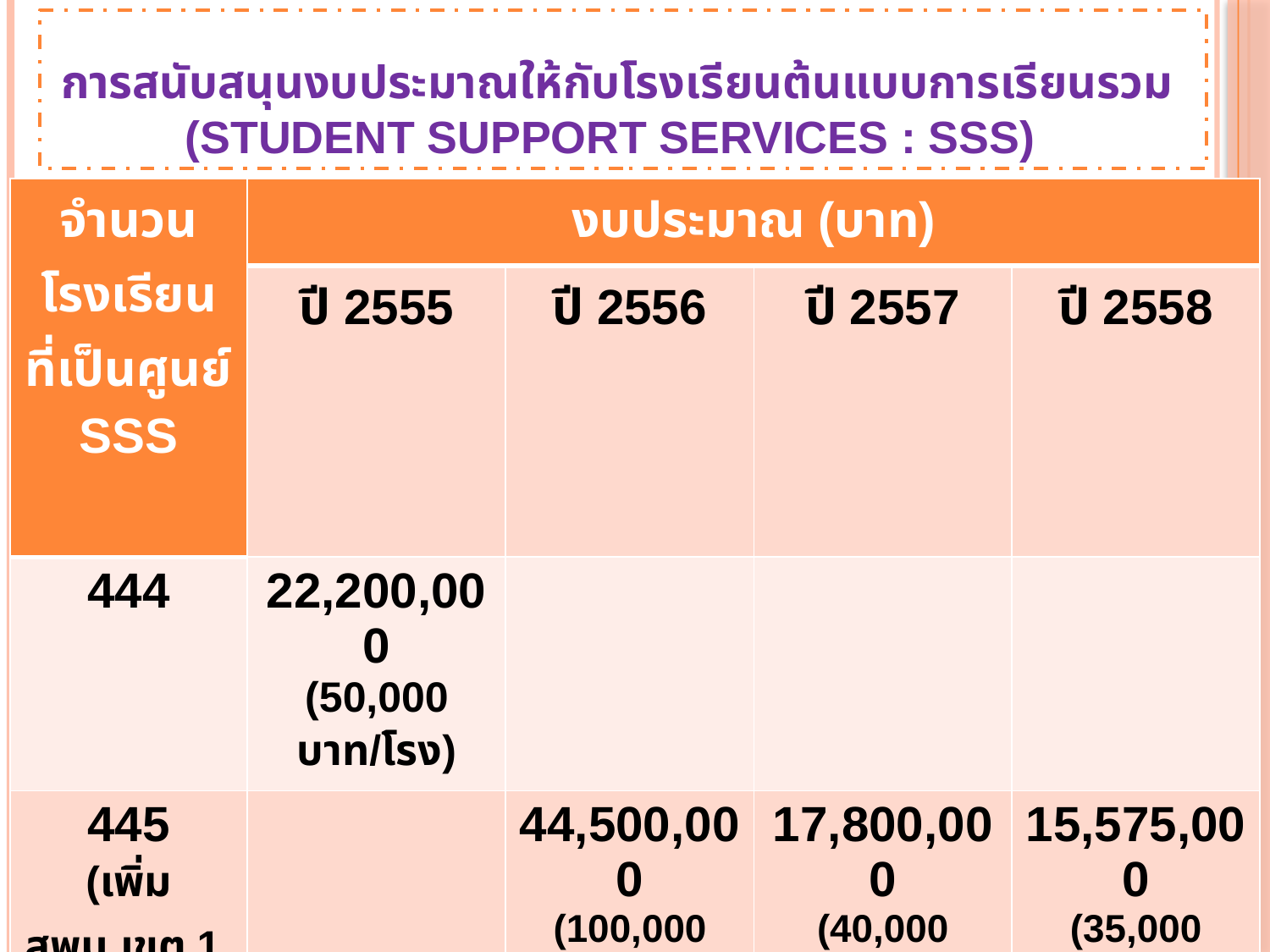

# การสนับสนุนงบประมาณให้กับโรงเรียนต้นแบบการเรียนรวม (Student Support Services : SSS)
| จำนวนโรงเรียน ที่เป็นศูนย์ SSS | งบประมาณ (บาท) |  |  |  |
| --- | --- | --- | --- | --- |
|  | ปี 2555 | ปี 2556 | ปี 2557 | ปี 2558 |
| 444 | 22,200,000 (50,000 บาท/โรง) |  |  |  |
| 445 (เพิ่ม สพม.เขต 1 อีก 1 โรง) |  | 44,500,000 (100,000 บาท/โรง) | 17,800,000 (40,000 บาท/โรง) | 15,575,000 (35,000 บาท/โรง) |
| 783 (รร.ที่ขยายเพิ่ม) |  |  | 58,725,000 (75,000 บาท/โรง) | 78,300,000 (100,000 บาท/โรง) |
| รวม | 22,200,000 | 44,500,000 | 76,525,000 | 93,875,000 |